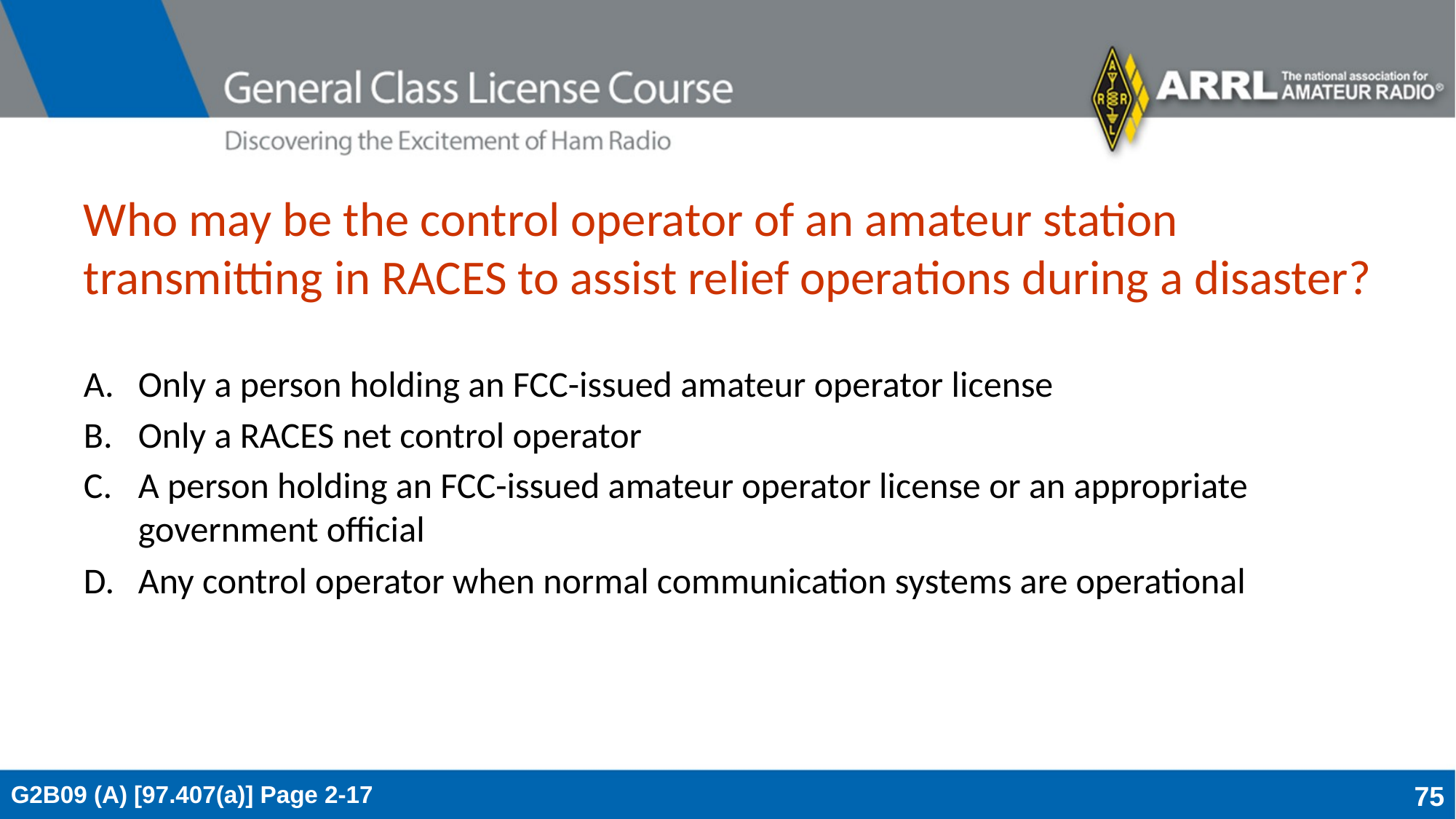

# Who may be the control operator of an amateur station transmitting in RACES to assist relief operations during a disaster?
Only a person holding an FCC-issued amateur operator license
Only a RACES net control operator
A person holding an FCC-issued amateur operator license or an appropriate government official
Any control operator when normal communication systems are operational
G2B09 (A) [97.407(a)] Page 2-17
75